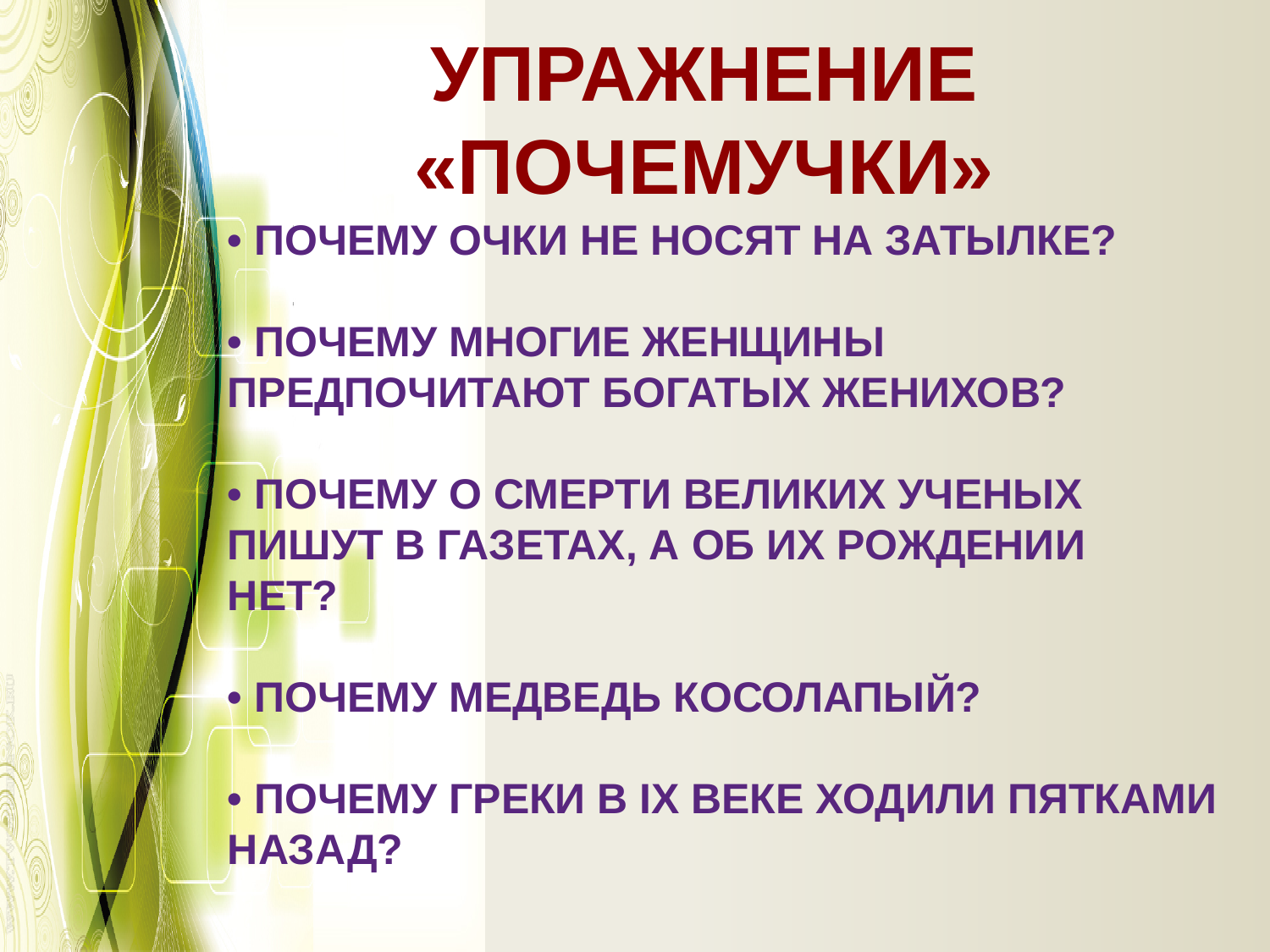

УПРАЖНЕНИЕ «ПОЧЕМУЧКИ»
# • Почему очки не носят на затылке? • Почему многие женщины предпочитают богатых женихов? • Почему о смерти великих ученых пишут в газетах, а об их рождении нет? • Почему медведь косолапый? • Почему греки в IX веке ходили пятками назад?